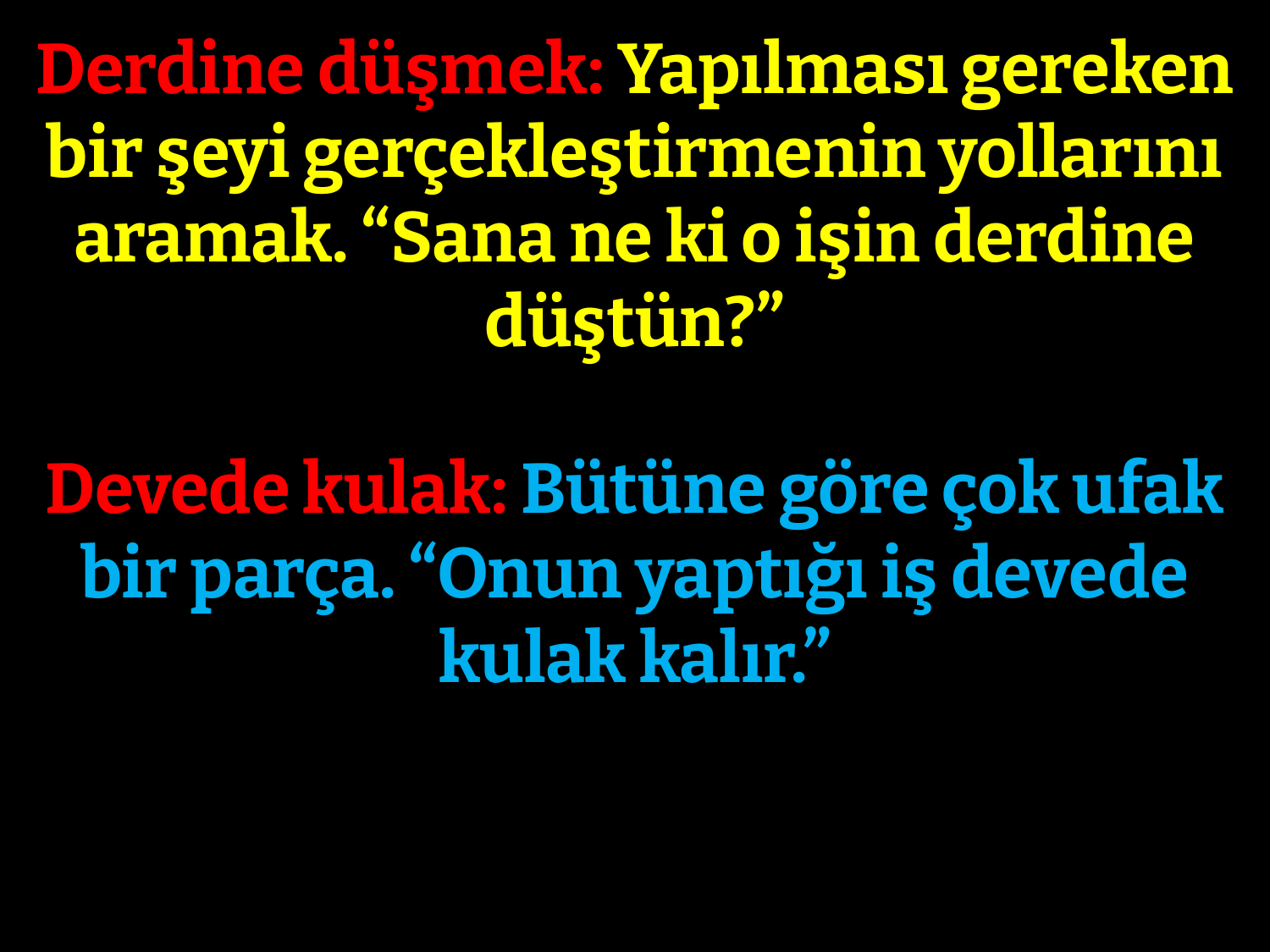

Derdine düşmek: Yapılması gereken bir şeyi gerçekleştirmenin yollarını aramak. “Sana ne ki o işin derdine düştün?”
#
Devede kulak: Bütüne göre çok ufak bir parça. “Onun yaptığı iş devede kulak kalır.”